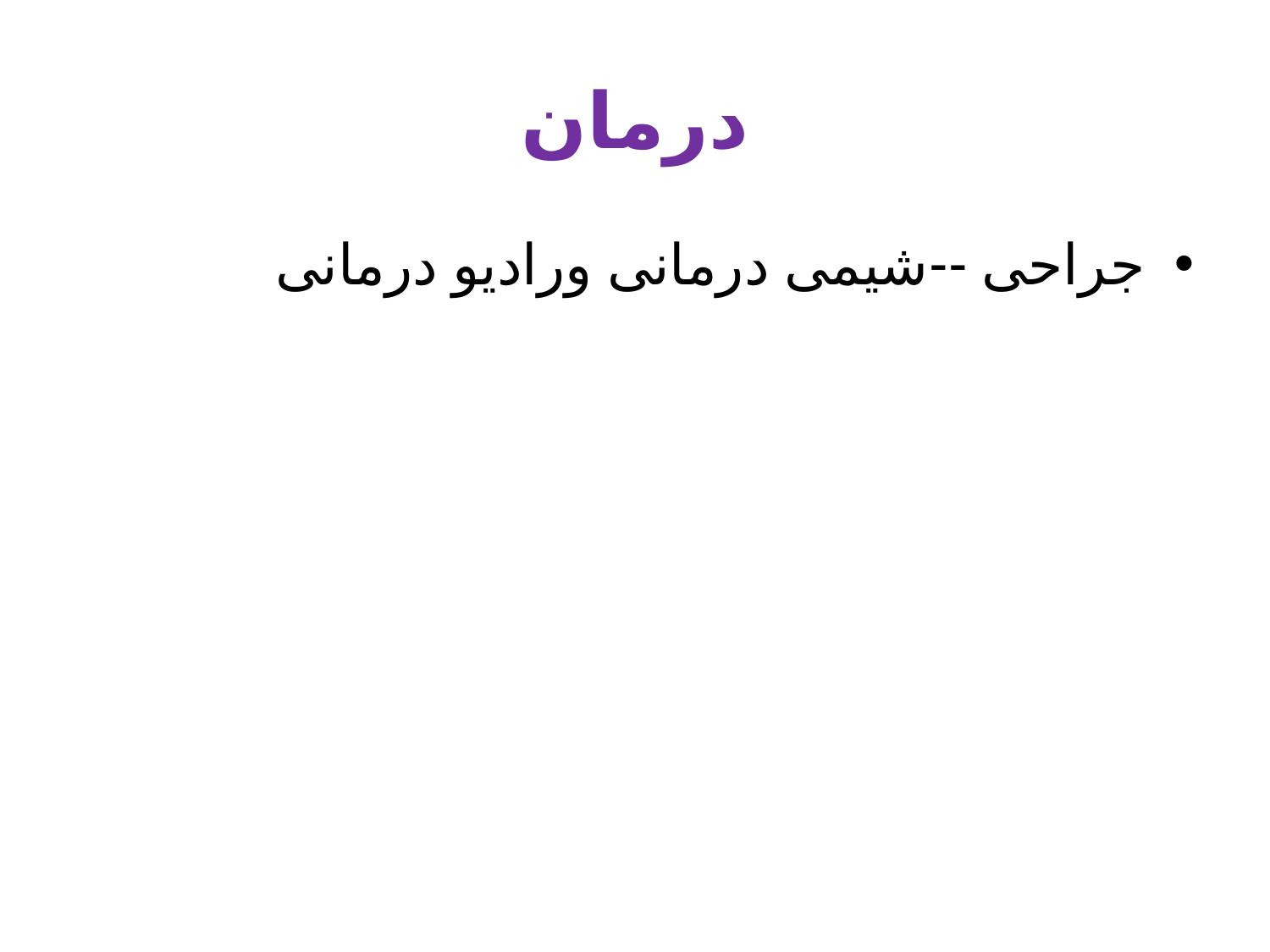

# درمان
جراحی --شیمی درمانی ورادیو درمانی